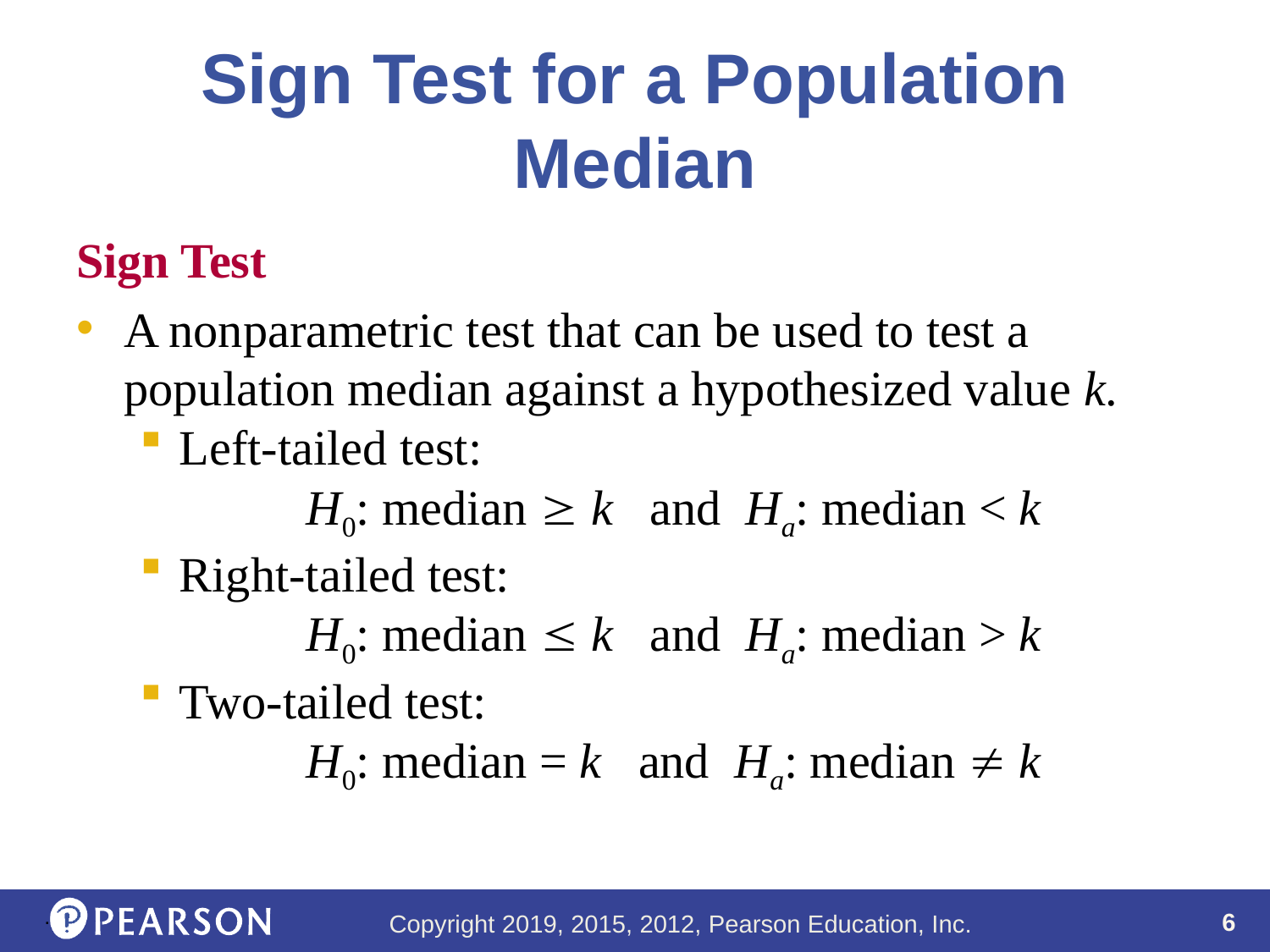

# Sign Test for a Population Median
Sign Test
A nonparametric test that can be used to test a population median against a hypothesized value k.
Left-tailed test:
		H0: median ≥ k   and  Ha: median < k
Right-tailed test:
		H0: median ≤ k   and  Ha: median > k
Two-tailed test:
		H0: median = k   and  Ha: median ≠ k
.